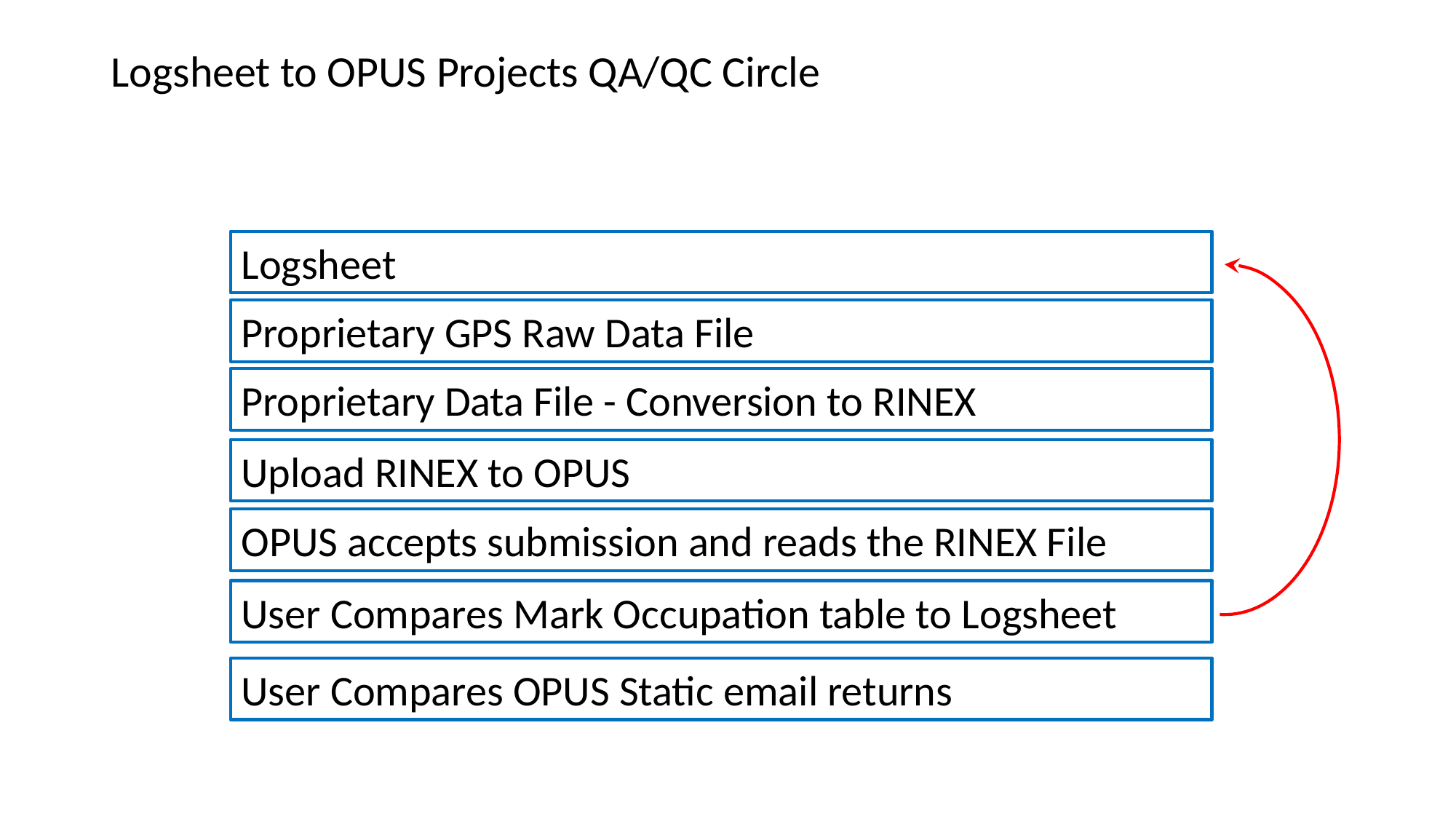

# Logsheet to OPUS Projects QA/QC Circle
Logsheet

Proprietary GPS Raw Data File
Proprietary Data File - Conversion to RINEX
Upload RINEX to OPUS
OPUS accepts submission and reads the RINEX File
User Compares Mark Occupation table to Logsheet
User Compares OPUS Static email returns